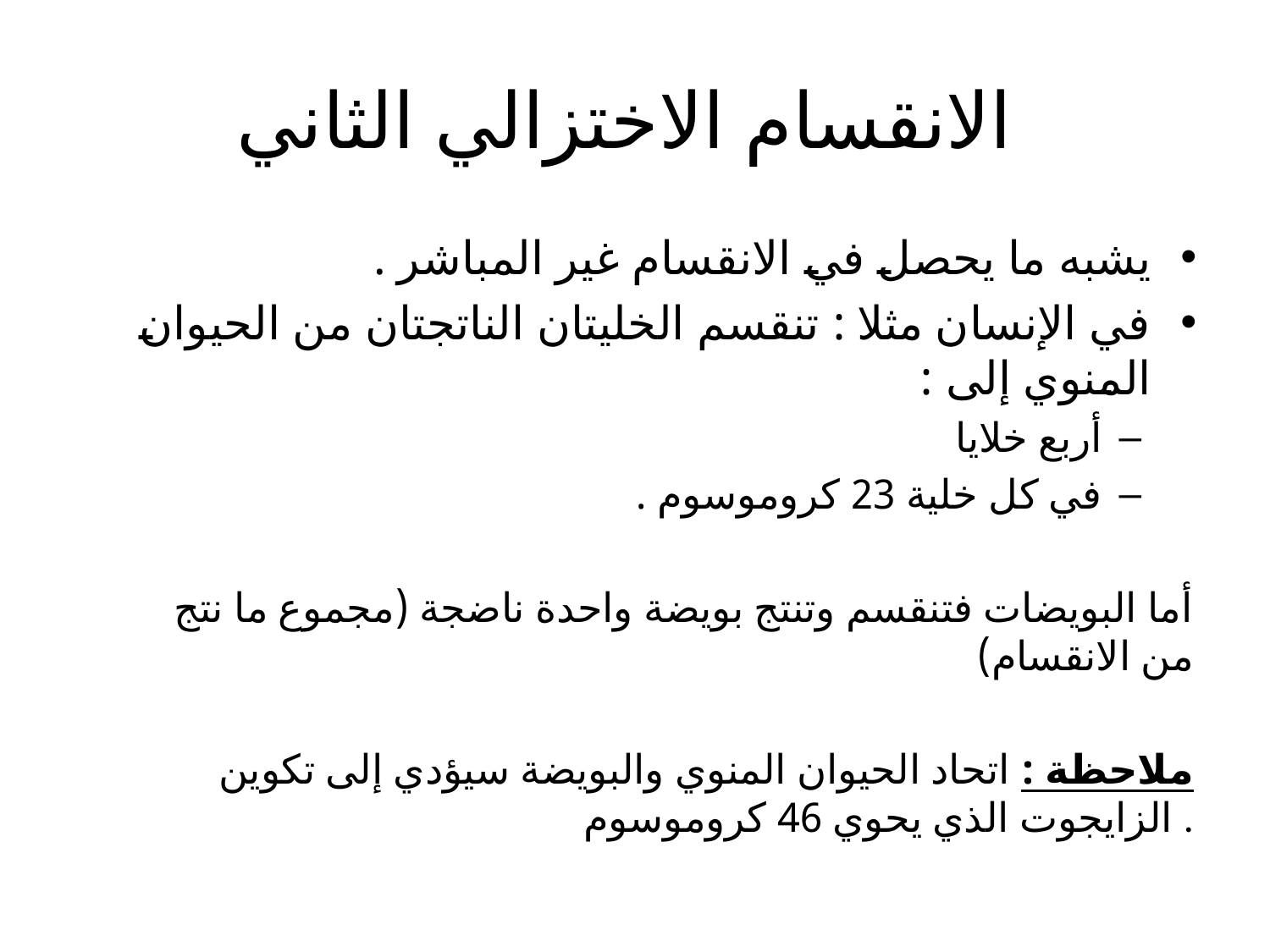

# الانقسام الاختزالي الثاني
يشبه ما يحصل في الانقسام غير المباشر .
في الإنسان مثلا : تنقسم الخليتان الناتجتان من الحيوان المنوي إلى :
أربع خلايا
في كل خلية 23 كروموسوم .

أما البويضات فتنقسم وتنتج بويضة واحدة ناضجة (مجموع ما نتج من الانقسام)

ملاحظة : اتحاد الحيوان المنوي والبويضة سيؤدي إلى تكوين الزايجوت الذي يحوي 46 كروموسوم .